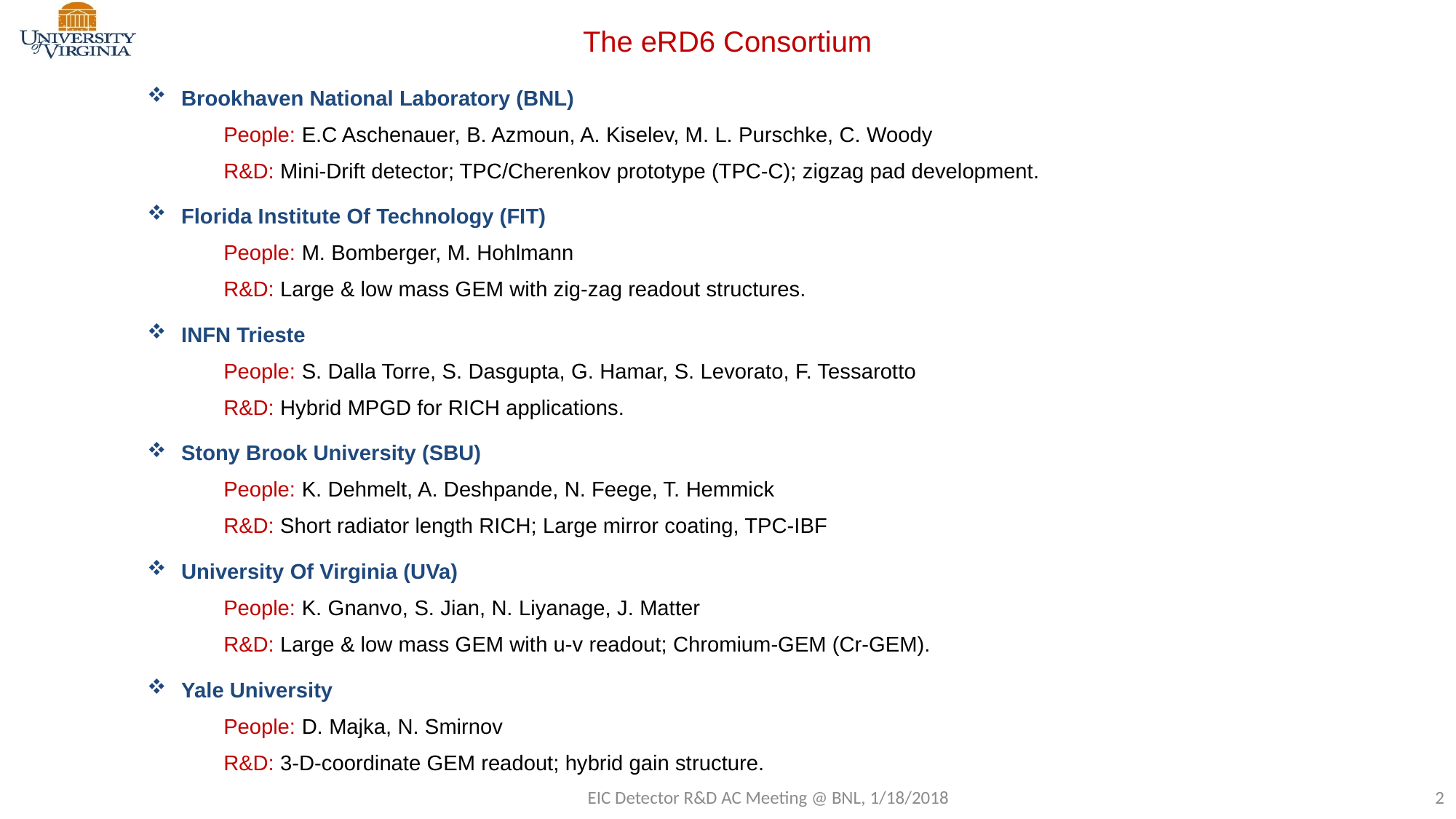

The eRD6 Consortium
Brookhaven National Laboratory (BNL)
People: E.C Aschenauer, B. Azmoun, A. Kiselev, M. L. Purschke, C. Woody
R&D: Mini-Drift detector; TPC/Cherenkov prototype (TPC-C); zigzag pad development.
Florida Institute Of Technology (FIT)
People: M. Bomberger, M. Hohlmann
R&D: Large & low mass GEM with zig-zag readout structures.
INFN Trieste
People: S. Dalla Torre, S. Dasgupta, G. Hamar, S. Levorato, F. Tessarotto
R&D: Hybrid MPGD for RICH applications.
Stony Brook University (SBU)
People: K. Dehmelt, A. Deshpande, N. Feege, T. Hemmick
R&D: Short radiator length RICH; Large mirror coating, TPC-IBF
University Of Virginia (UVa)
People: K. Gnanvo, S. Jian, N. Liyanage, J. Matter
R&D: Large & low mass GEM with u-v readout; Chromium-GEM (Cr-GEM).
Yale University
People: D. Majka, N. Smirnov
R&D: 3-D-coordinate GEM readout; hybrid gain structure.
EIC Detector R&D AC Meeting @ BNL, 1/18/2018
2